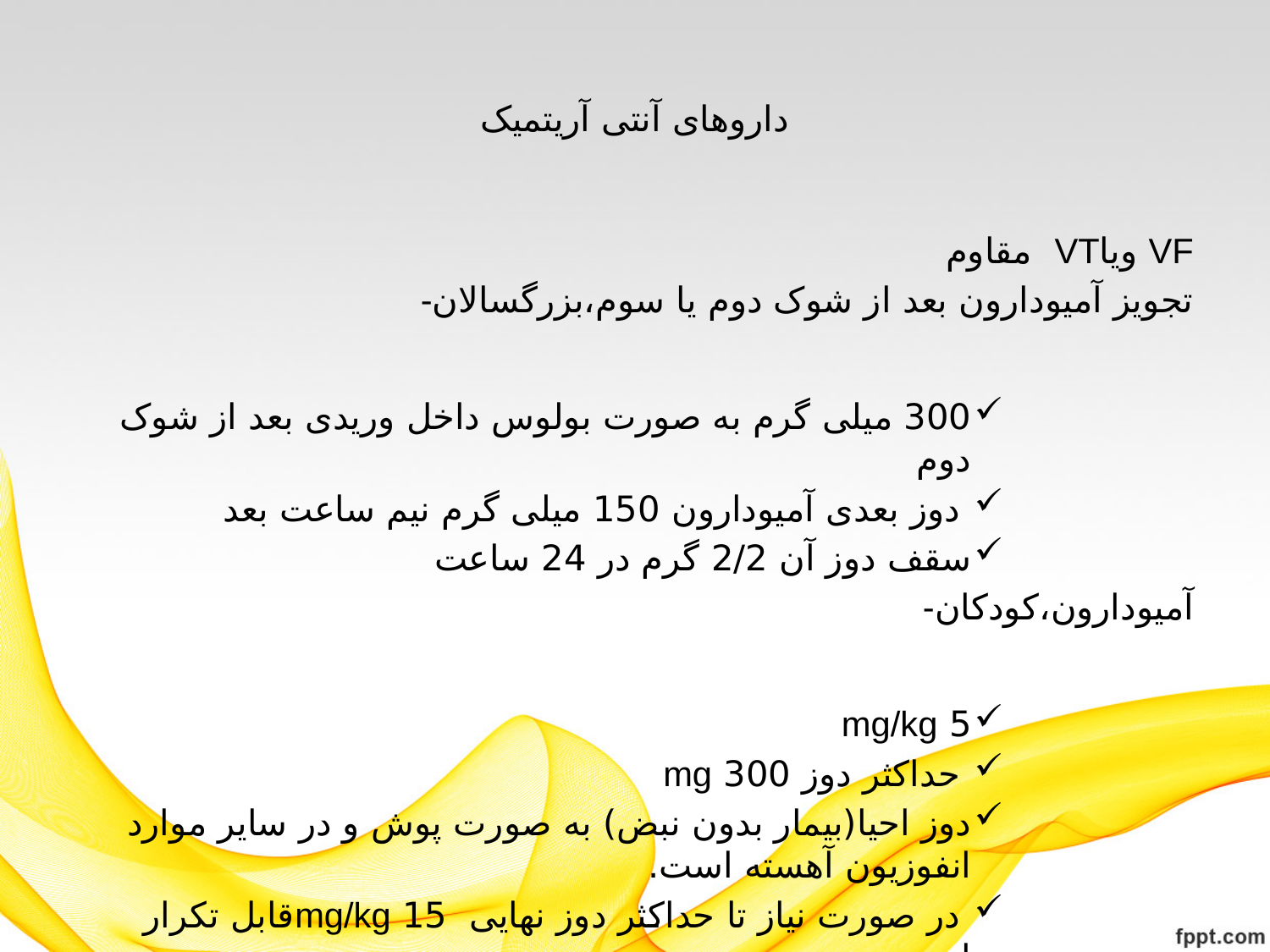

# داروهای آنتی آریتمیک
VF ویاVT  مقاوم
-تجویز آمیودارون بعد از شوک دوم یا سوم،بزرگسالان

300 میلی گرم به صورت بولوس داخل وریدی بعد از شوک دوم
 دوز بعدی آمیودارون 150 میلی گرم نیم ساعت بعد
سقف دوز آن 2/2 گرم در 24 ساعت
-آمیودارون،کودکان

5 mg/kg
 حداکثر دوز 300 mg
دوز احیا(بیمار بدون نبض) به صورت پوش و در سایر موارد انفوزیون آهسته است.
 در صورت نیاز تا حداکثر دوز نهایی  15 mg/kgقابل تکرار است.